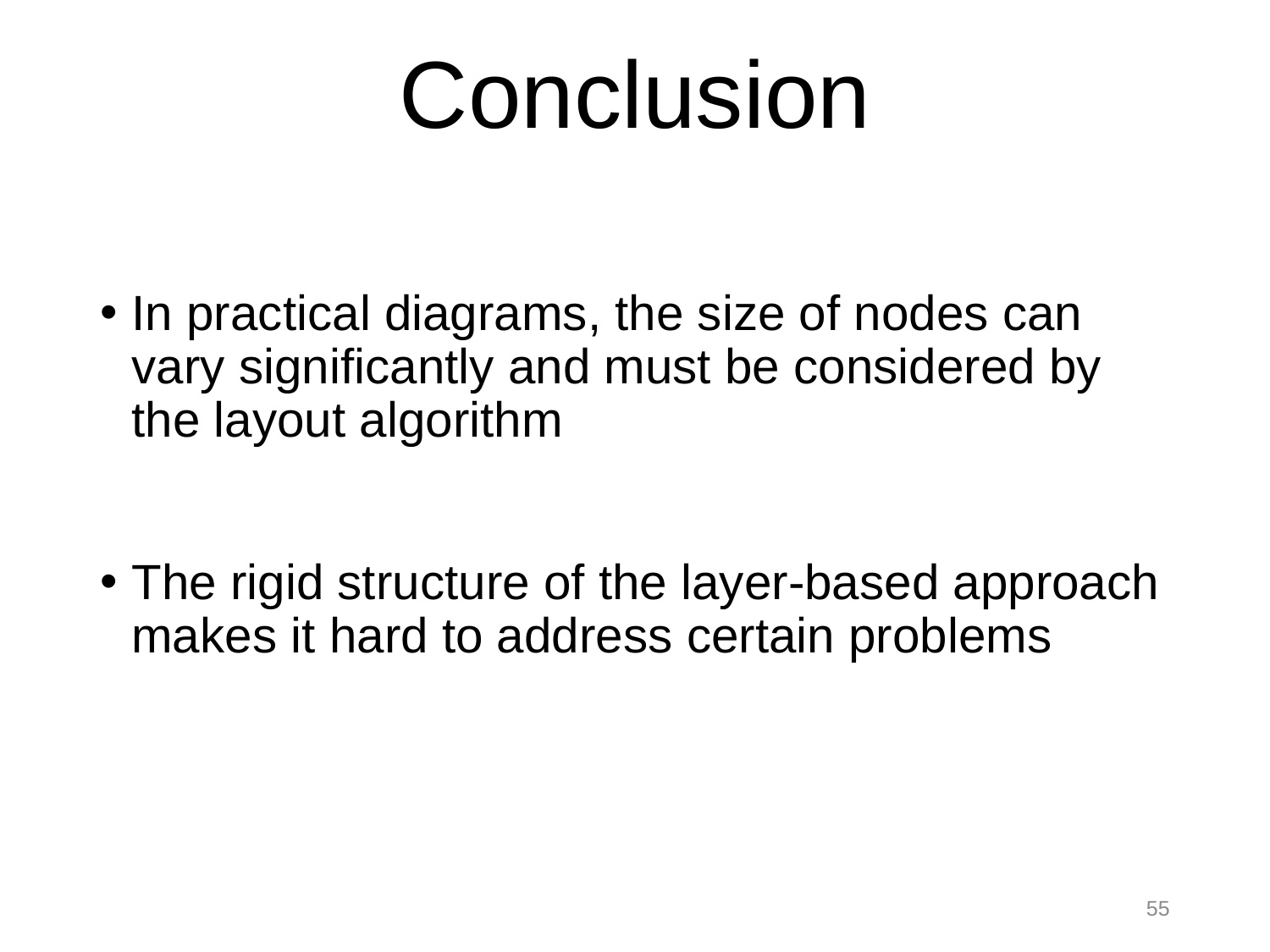

# Conclusion

In practical diagrams, the size of nodes can vary significantly and must be considered by the layout algorithm

The rigid structure of the layer-based approach makes it hard to address certain problems

55